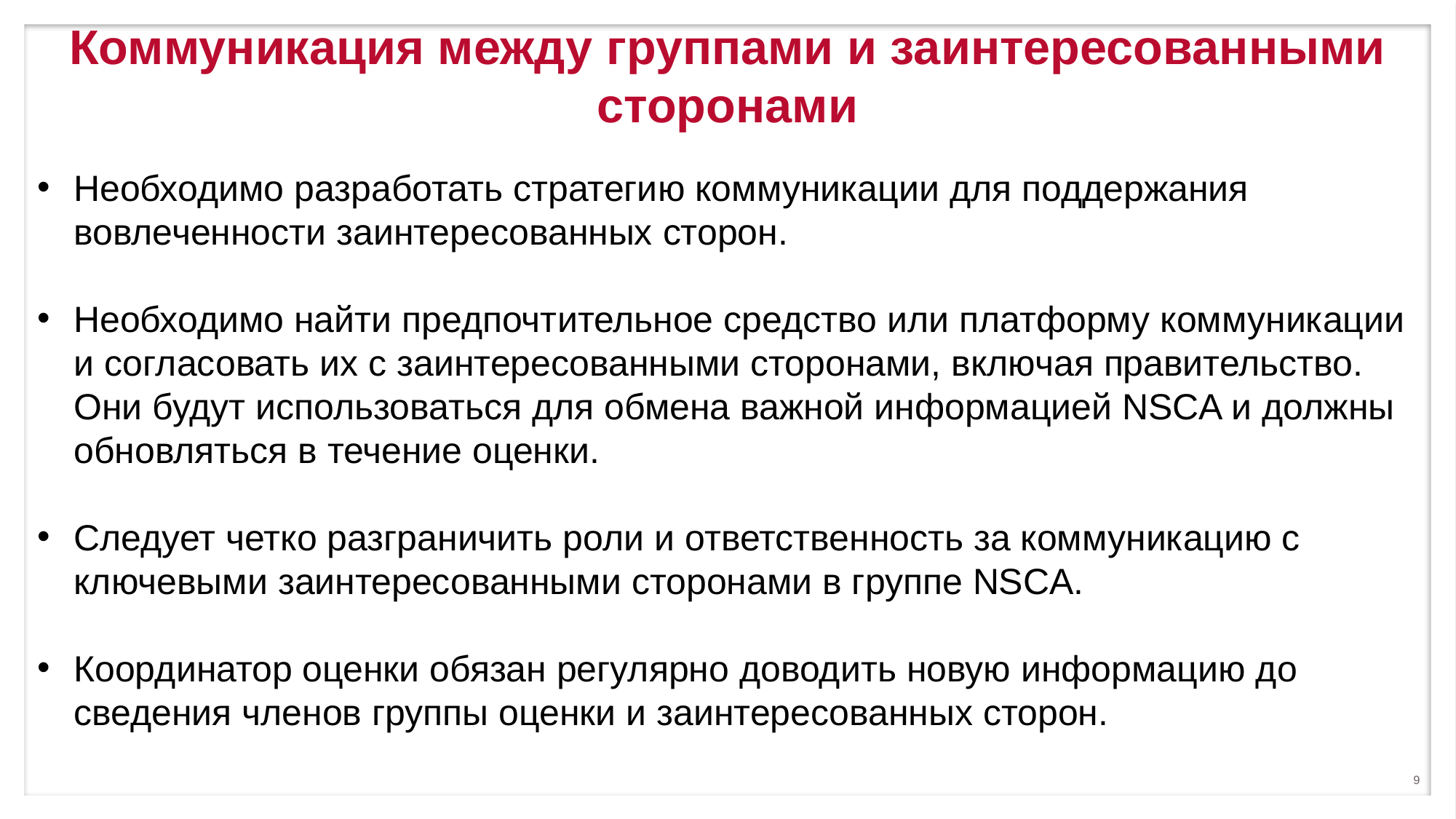

# Коммуникация между группами и заинтересованными сторонами
Необходимо разработать стратегию коммуникации для поддержания вовлеченности заинтересованных сторон.

Необходимо найти предпочтительное средство или платформу коммуникации и согласовать их с заинтересованными сторонами, включая правительство.  Они будут использоваться для обмена важной информацией NSCA и должны обновляться в течение оценки.

Следует четко разграничить роли и ответственность за коммуникацию с ключевыми заинтересованными сторонами в группе NSCA.

Координатор оценки обязан регулярно доводить новую информацию до сведения членов группы оценки и заинтересованных сторон.
9